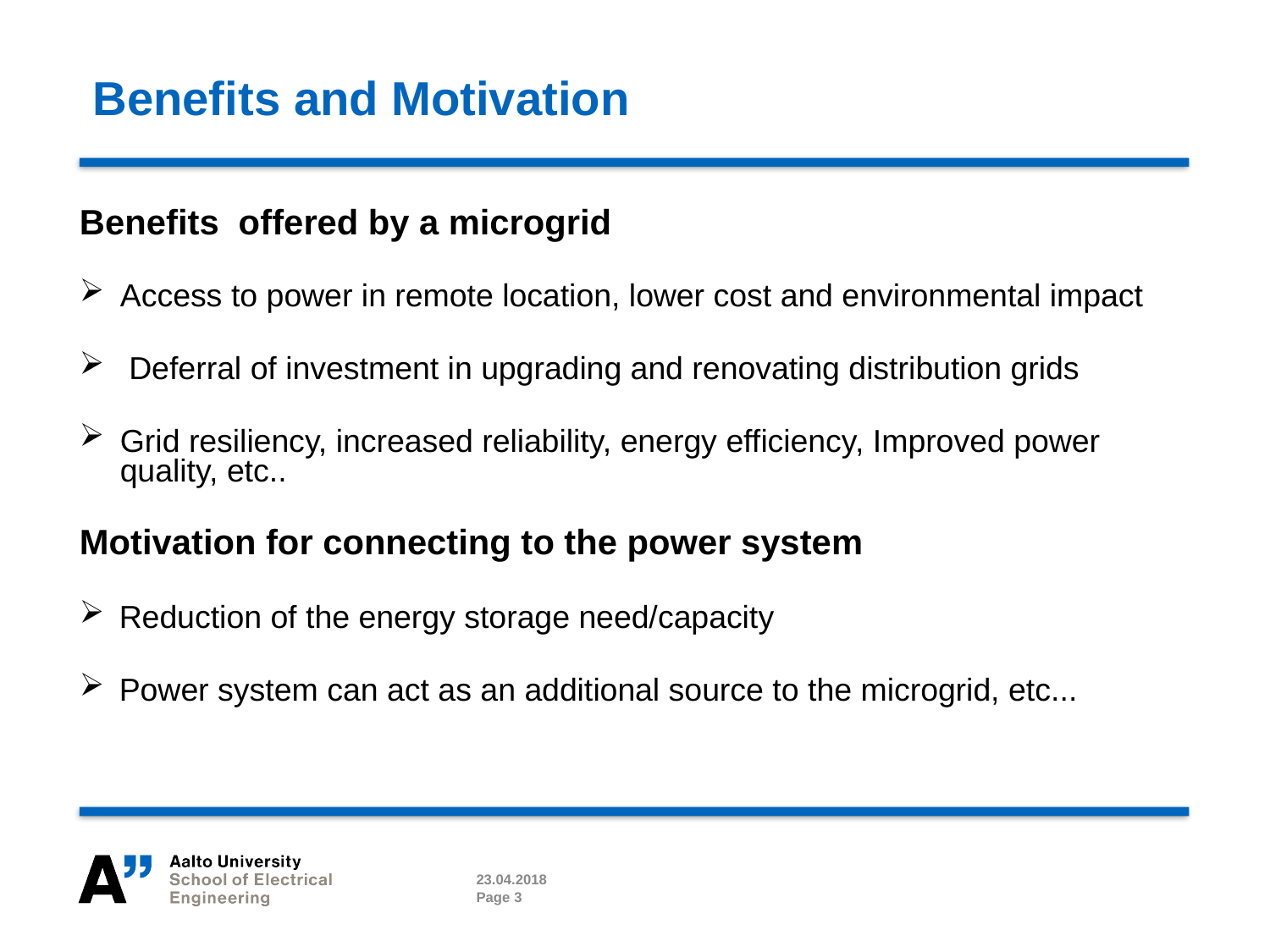

# Benefits and Motivation

Benefits  offered by a microgrid

Access to power in remote location, lower cost and environmental impact

 Deferral of investment in upgrading and renovating distribution grids

Grid resiliency, increased reliability, energy efficiency, Improved power quality, etc..

Motivation for connecting to the power system

Reduction of the energy storage need/capacity

Power system can act as an additional source to the microgrid, etc...

23.04.2018
Page 3